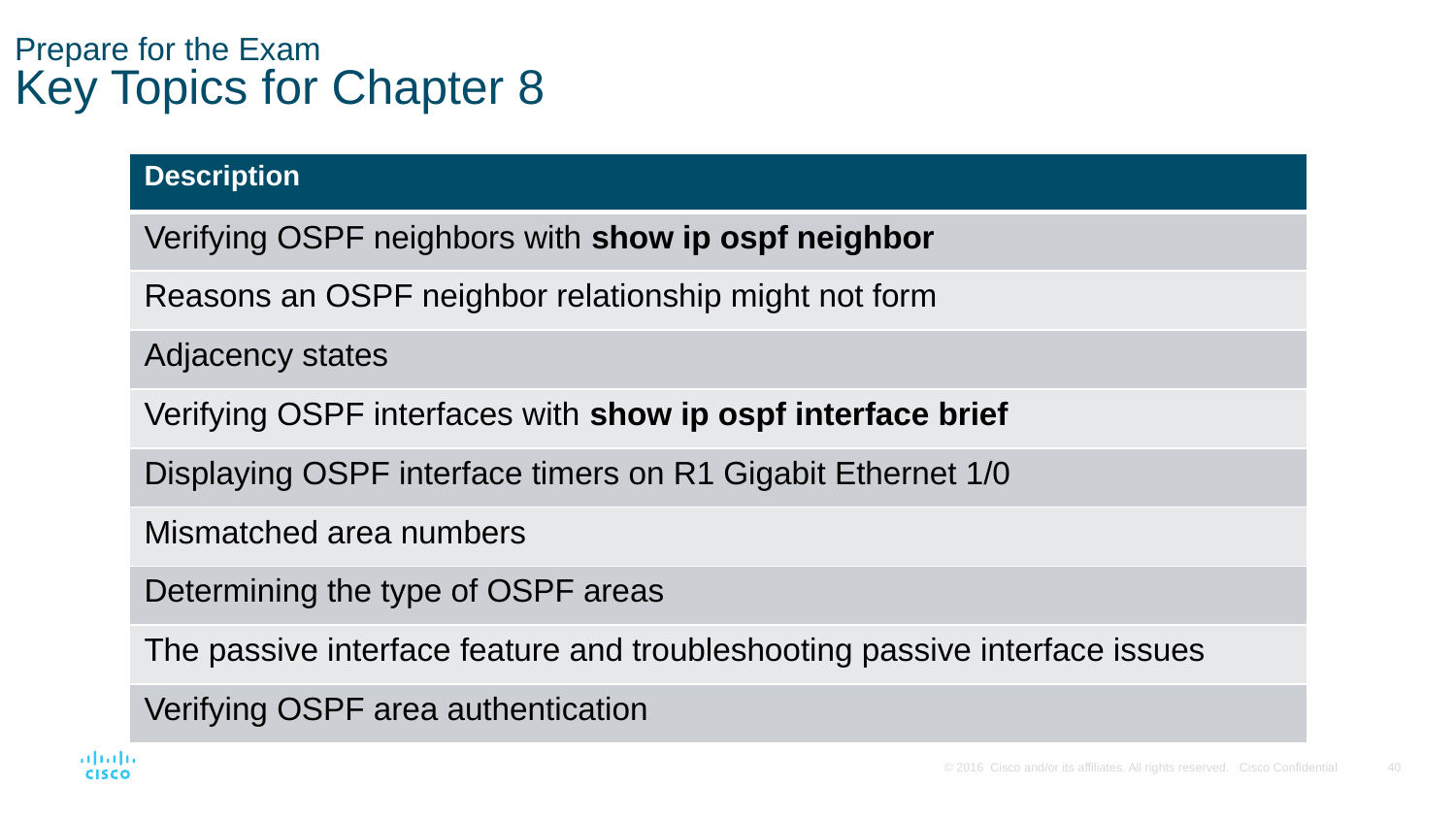

# Prepare for the Exam Key Topics for Chapter 8
| Description |
| --- |
| Verifying OSPF neighbors with show ip ospf neighbor |
| Reasons an OSPF neighbor relationship might not form |
| Adjacency states |
| Verifying OSPF interfaces with show ip ospf interface brief |
| Displaying OSPF interface timers on R1 Gigabit Ethernet 1/0 |
| Mismatched area numbers |
| Determining the type of OSPF areas |
| The passive interface feature and troubleshooting passive interface issues |
| Verifying OSPF area authentication |